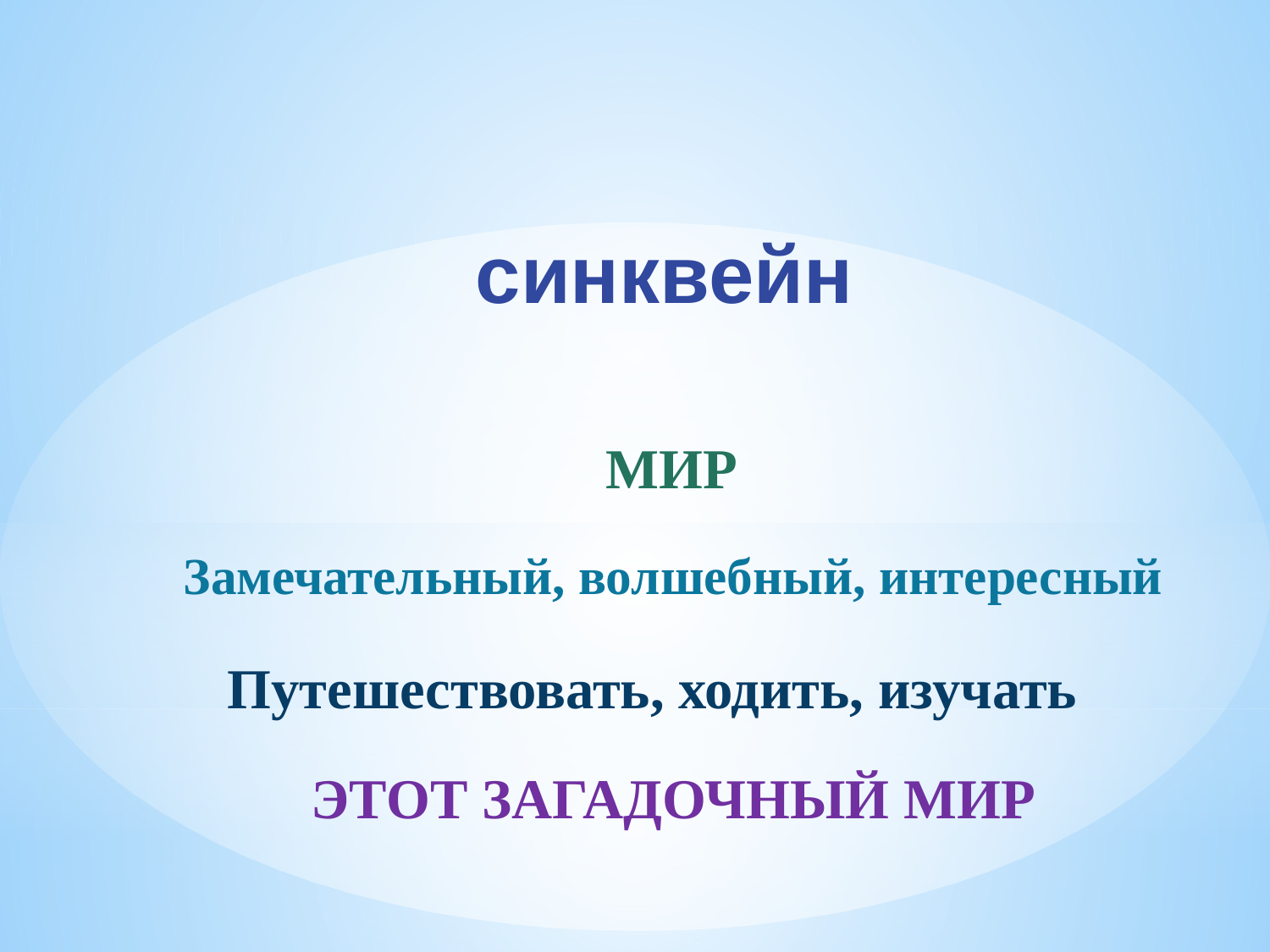

# синквейн
МИР
Замечательный, волшебный, интересный
Путешествовать, ходить, изучать
ЭТОТ ЗАГАДОЧНЫЙ МИР